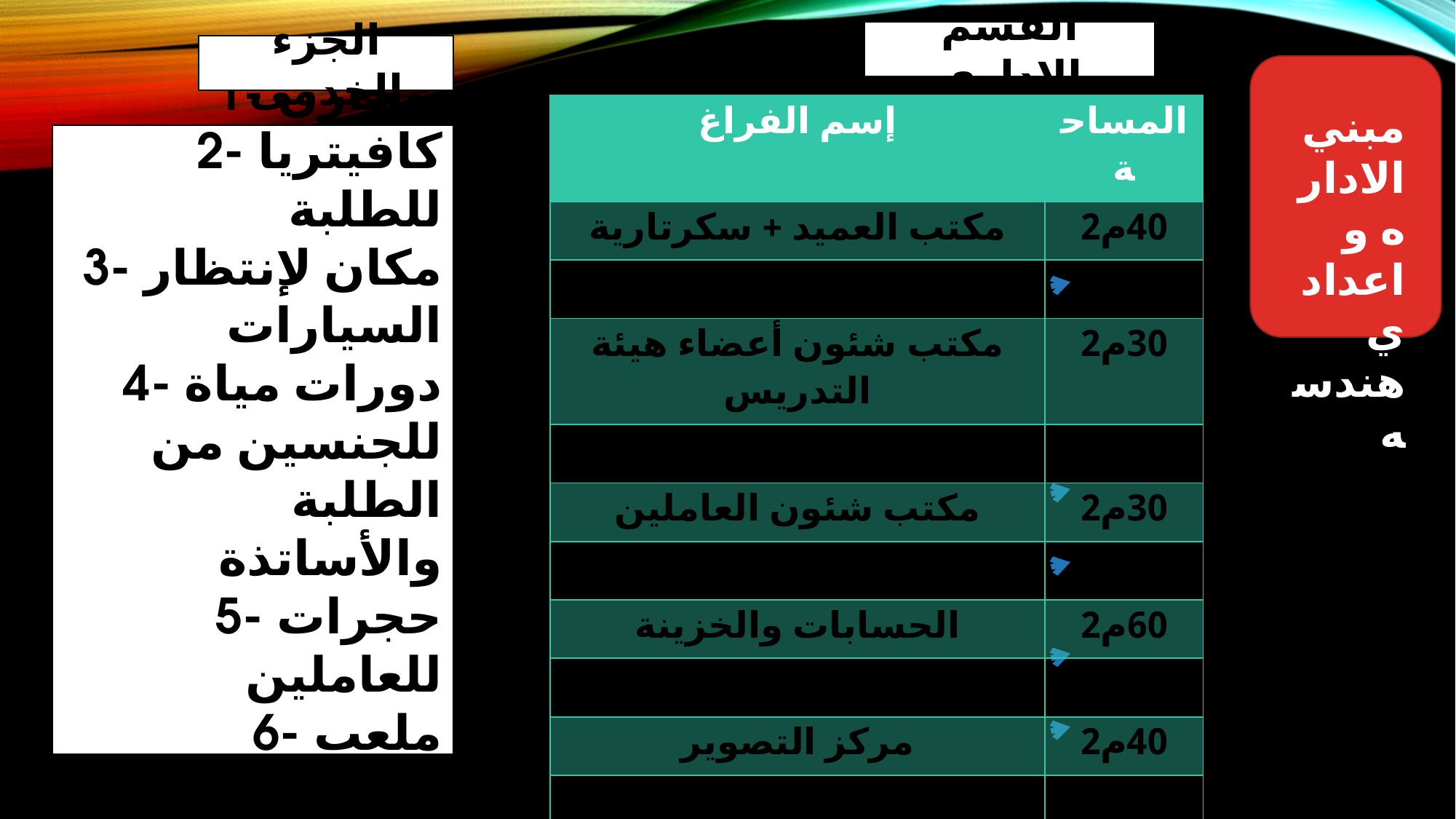

القسم الإدارى
الجزء الخدمى

مبني الاداره و اعدادي هندسه
| إسم الفراغ | المساحة |
| --- | --- |
| مكتب العميد + سكرتارية | 40م2 |
| مكتب الوكيل + سكرتارية | 30م2 |
| مكتب شئون أعضاء هيئة التدريس | 30م2 |
| مكتب شئون الطلاب | 36م2 |
| مكتب شئون العاملين | 30م2 |
| مكتب الشئون القانونية | 30م2 |
| الحسابات والخزينة | 60م2 |
| قاعة إجتماعات | 60م2 |
| مركز التصوير | 40م2 |
| الأرشيف | 35م2 |
| مكتب إتحاد الطلاب | 40م2 |
| بوفية | 15م2 |
1- مخازن
2- كافيتريا للطلبة
3- مكان لإنتظار السيارات
4- دورات مياة للجنسين من الطلبة والأساتذة
5- حجرات للعاملين
6- ملعب خماسى